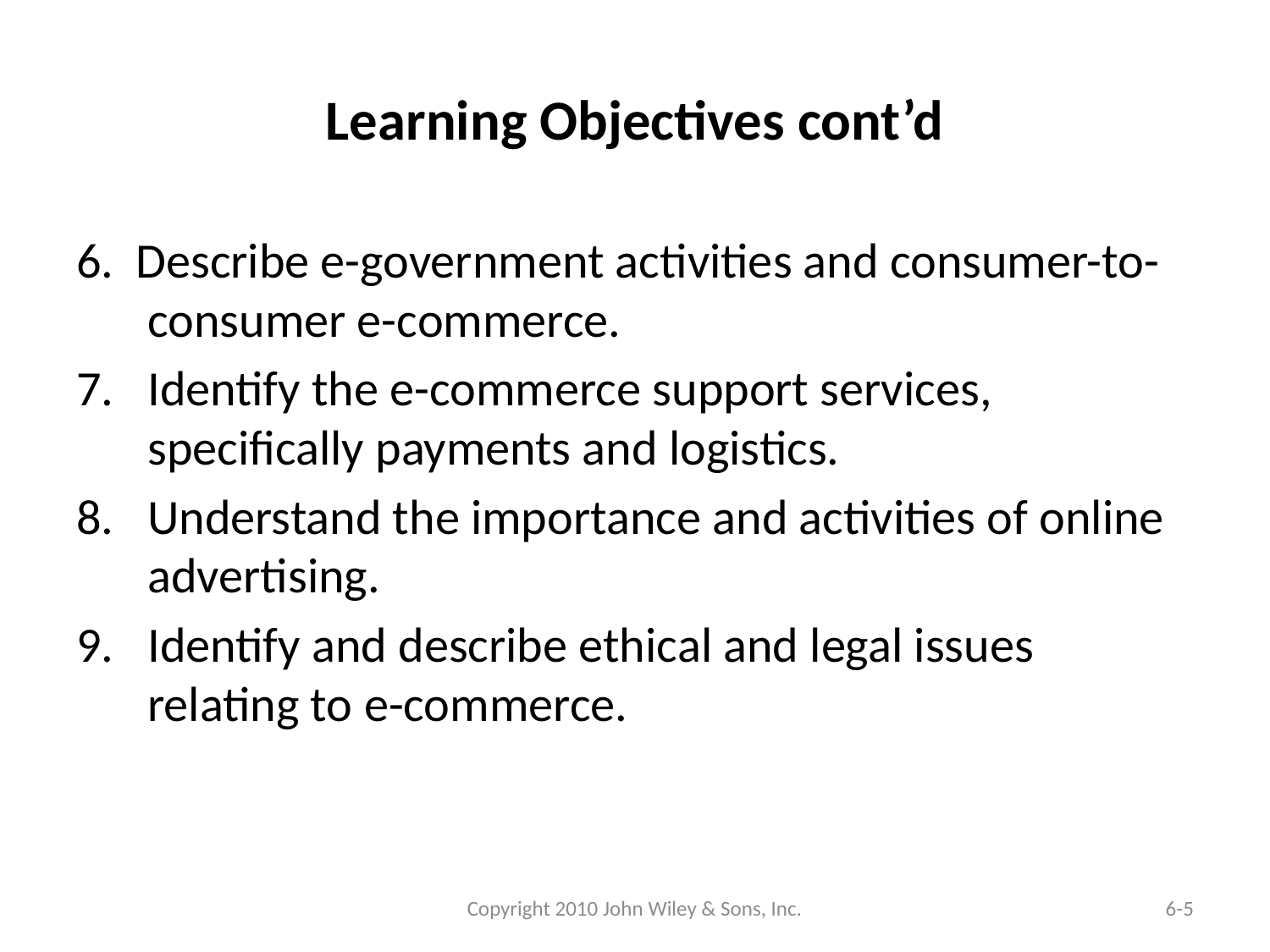

# Learning Objectives cont’d
6.  Describe e-government activities and consumer-to-consumer e-commerce.
Identify the e-commerce support services, specifically payments and logistics.
Understand the importance and activities of online advertising.
Identify and describe ethical and legal issues relating to e-commerce.
Copyright 2010 John Wiley & Sons, Inc.
6-5